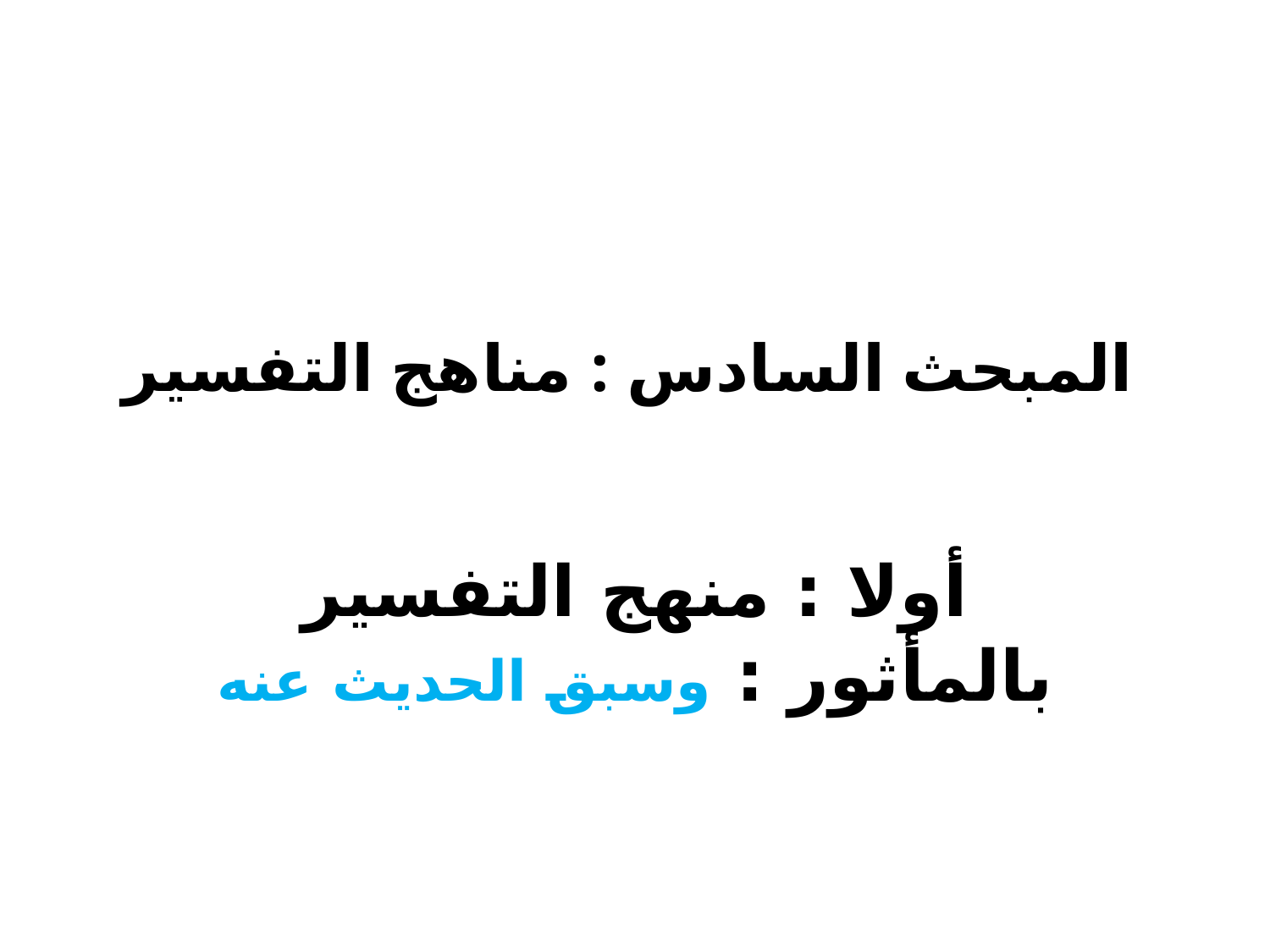

# المبحث السادس : مناهج التفسير
أولا : منهج التفسير بالمأثور : وسبق الحديث عنه